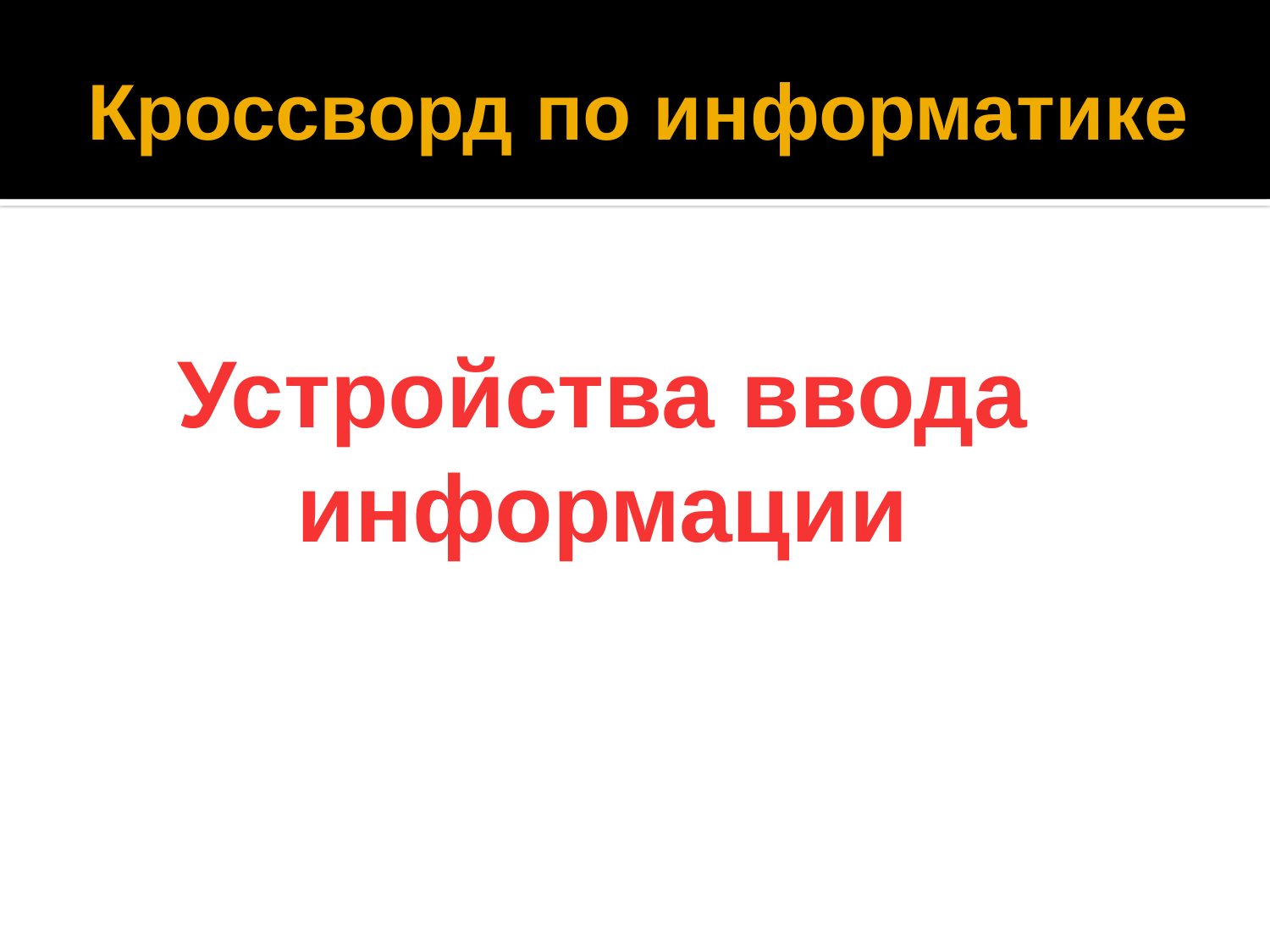

# Кроссворд по информатике
Устройства ввода информации